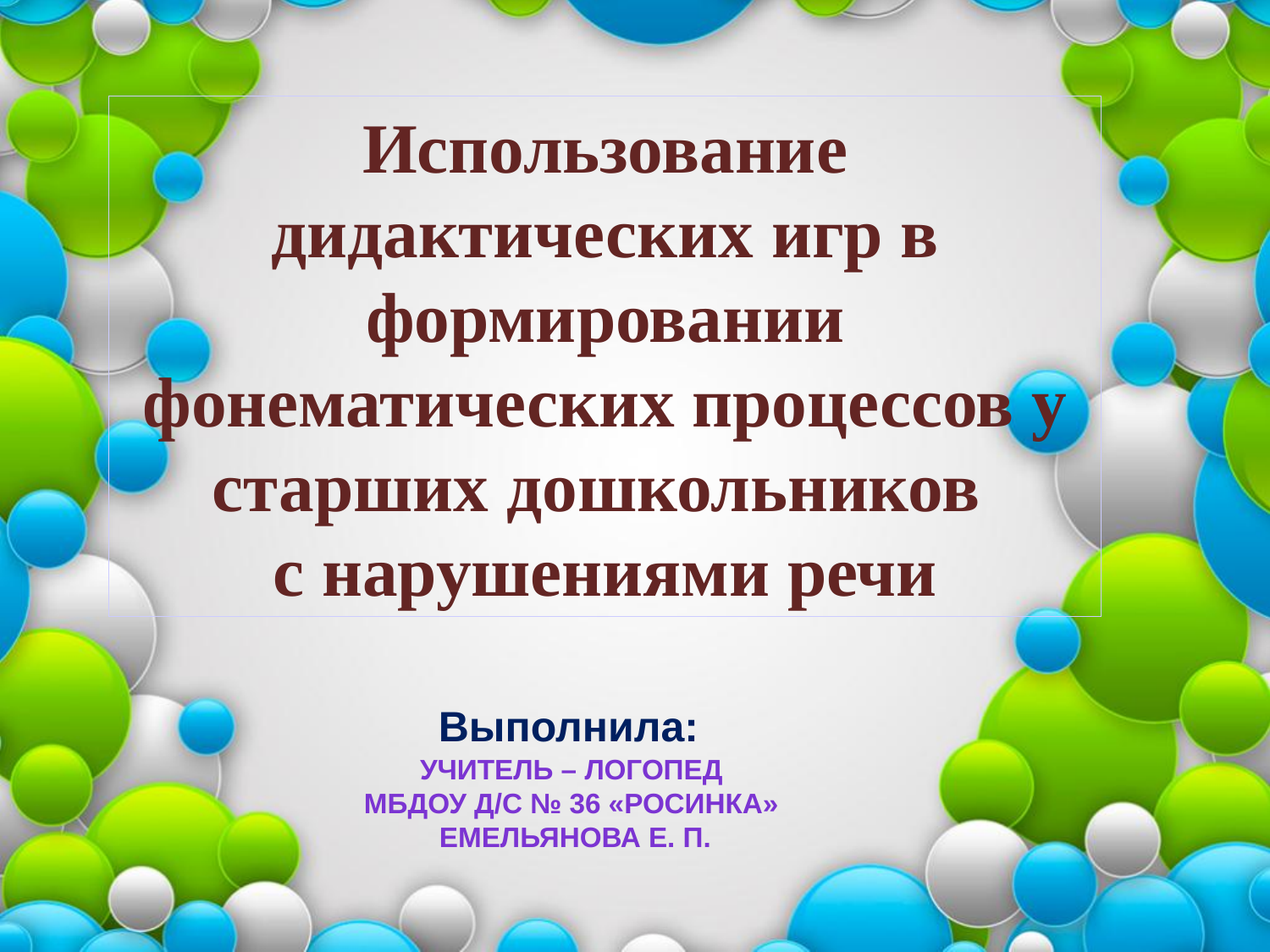

Использование дидактических игр в формировании фонематических процессов у старших дошкольников
с нарушениями речи
Выполнила:
учитель – логопед
МБДОУ Д/с № 36 «Росинка»
Емельянова Е. П.